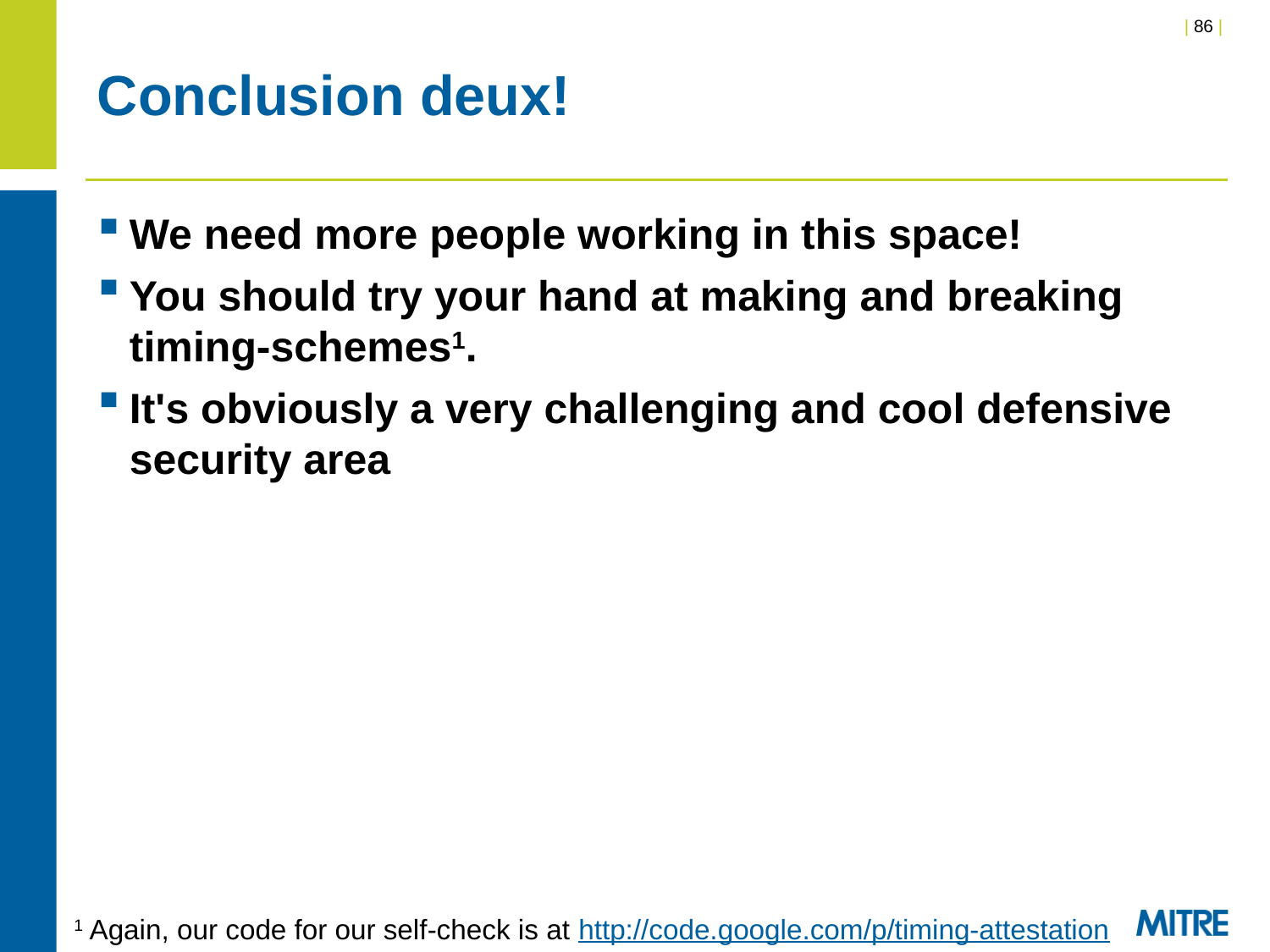

# Conclusion deux!
We need more people working in this space!
You should try your hand at making and breaking timing-schemes1.
It's obviously a very challenging and cool defensive security area

1 Again, our code for our self-check is at http://code.google.com/p/timing-attestation